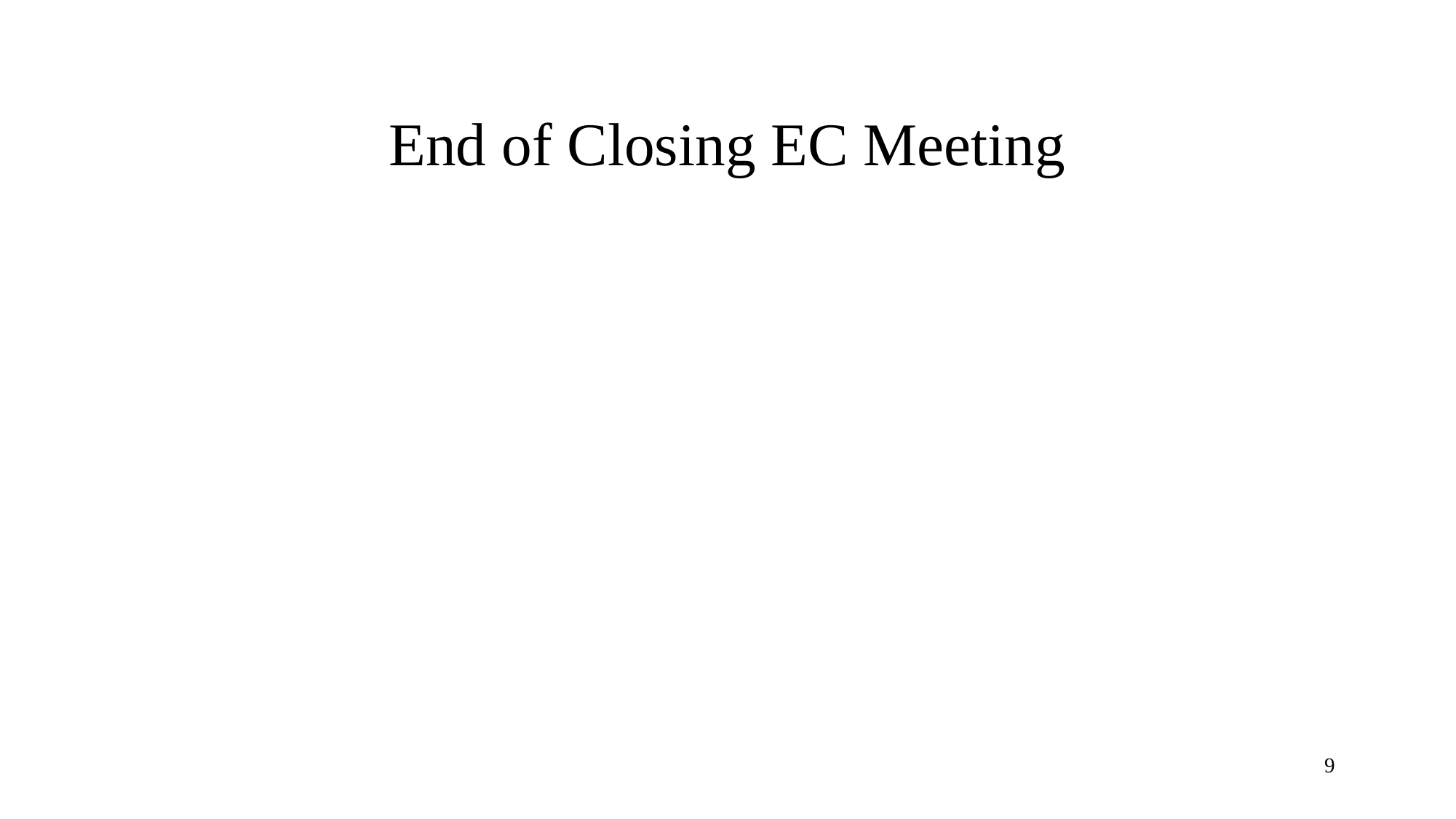

# End of Closing EC Meeting
9